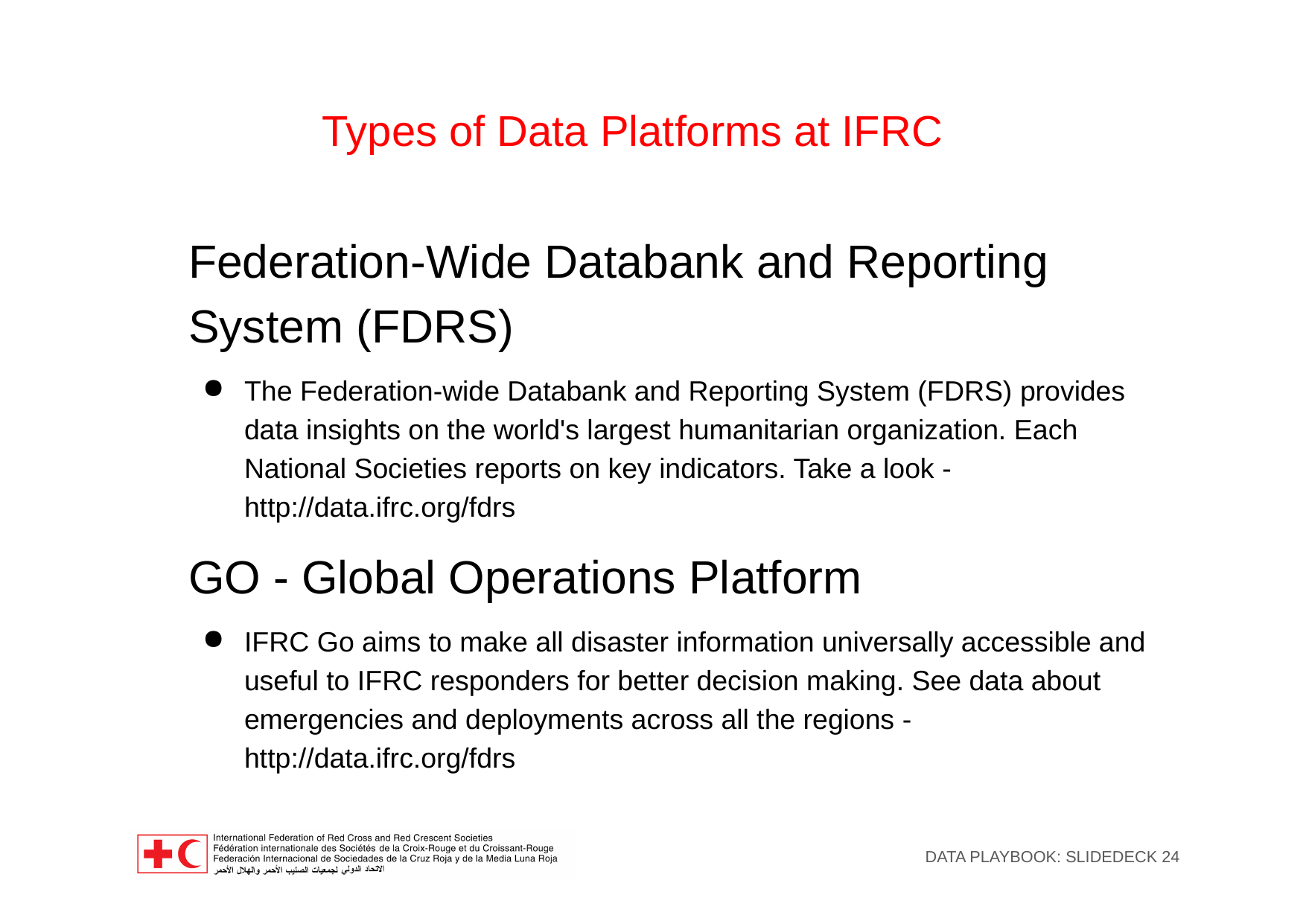

# Types of Data Platforms at IFRC
Federation-Wide Databank and Reporting System (FDRS)
The Federation-wide Databank and Reporting System (FDRS) provides data insights on the world's largest humanitarian organization. Each National Societies reports on key indicators. Take a look - http://data.ifrc.org/fdrs
GO - Global Operations Platform
IFRC Go aims to make all disaster information universally accessible and useful to IFRC responders for better decision making. See data about emergencies and deployments across all the regions - http://data.ifrc.org/fdrs